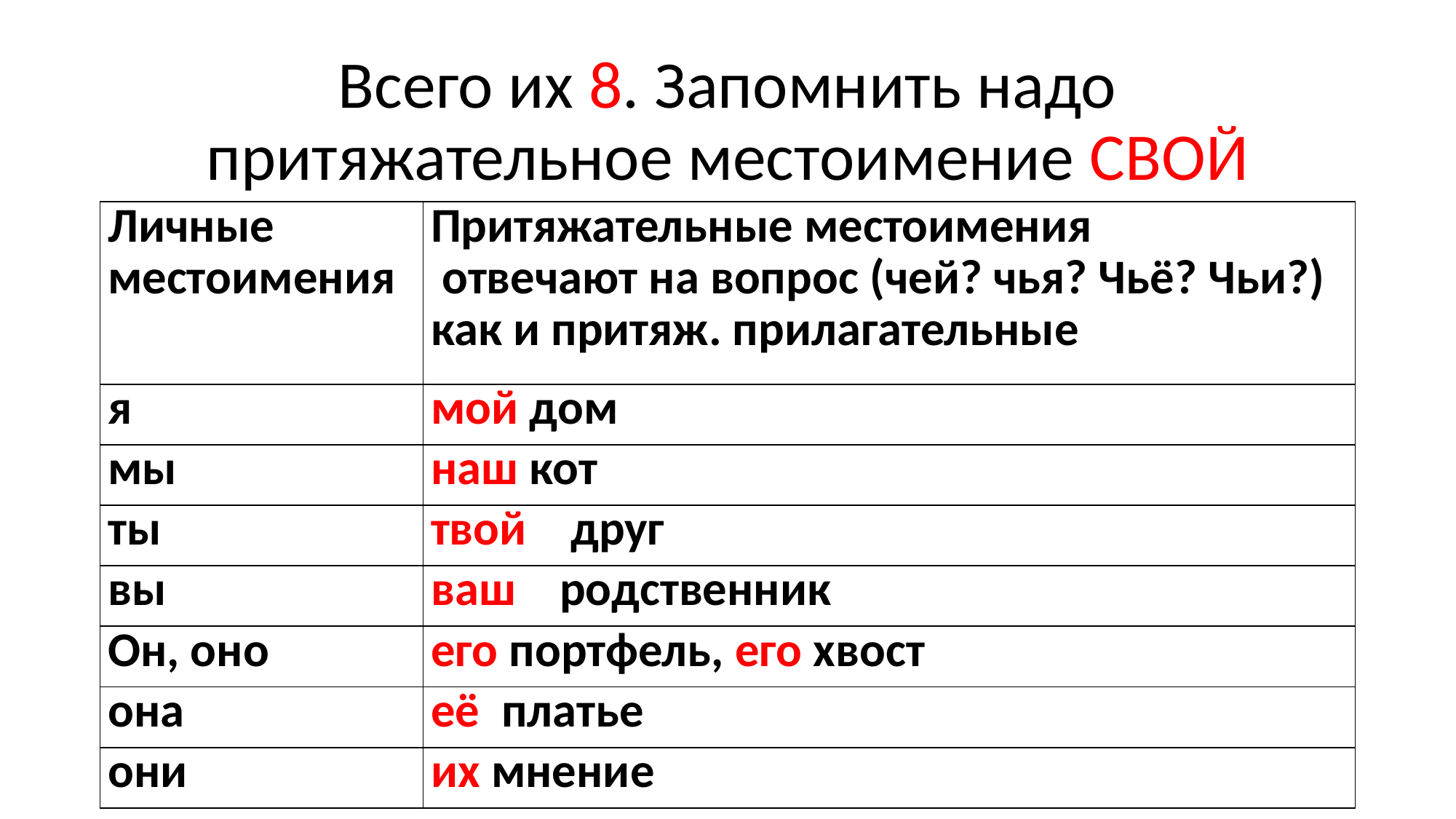

# Всего их 8. Запомнить надо притяжательное местоимение СВОЙ
| Личные местоимения | Притяжательные местоимения отвечают на вопрос (чей? чья? Чьё? Чьи?) как и притяж. прилагательные |
| --- | --- |
| я | мой дом |
| мы | наш кот |
| ты | твой друг |
| вы | ваш родственник |
| Он, оно | его портфель, его хвост |
| она | её платье |
| они | их мнение |